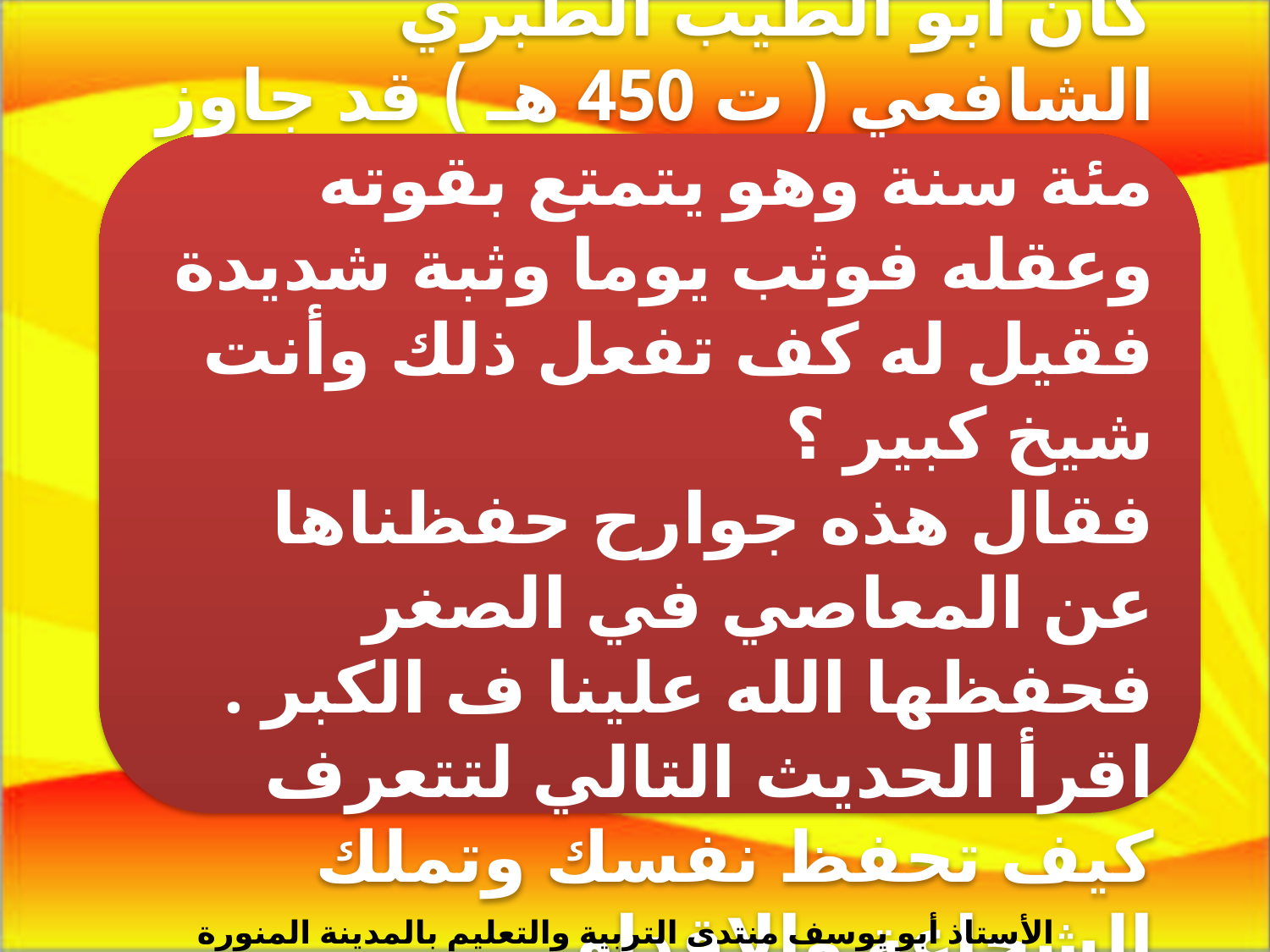

كان أبو الطيب الطبري الشافعي ( ت 450 هـ ) قد جاوز مئة سنة وهو يتمتع بقوته وعقله فوثب يوما وثبة شديدة فقيل له كف تفعل ذلك وأنت شيخ كبير ؟
فقال هذه جوارح حفظناها عن المعاصي في الصغر فحفظها الله علينا ف الكبر .
اقرأ الحديث التالي لتتعرف كيف تحفظ نفسك وتملك الشجاعة والإقدام
الأستاذ أبو يوسف منتدى التربية والتعليم بالمدينة المنورة